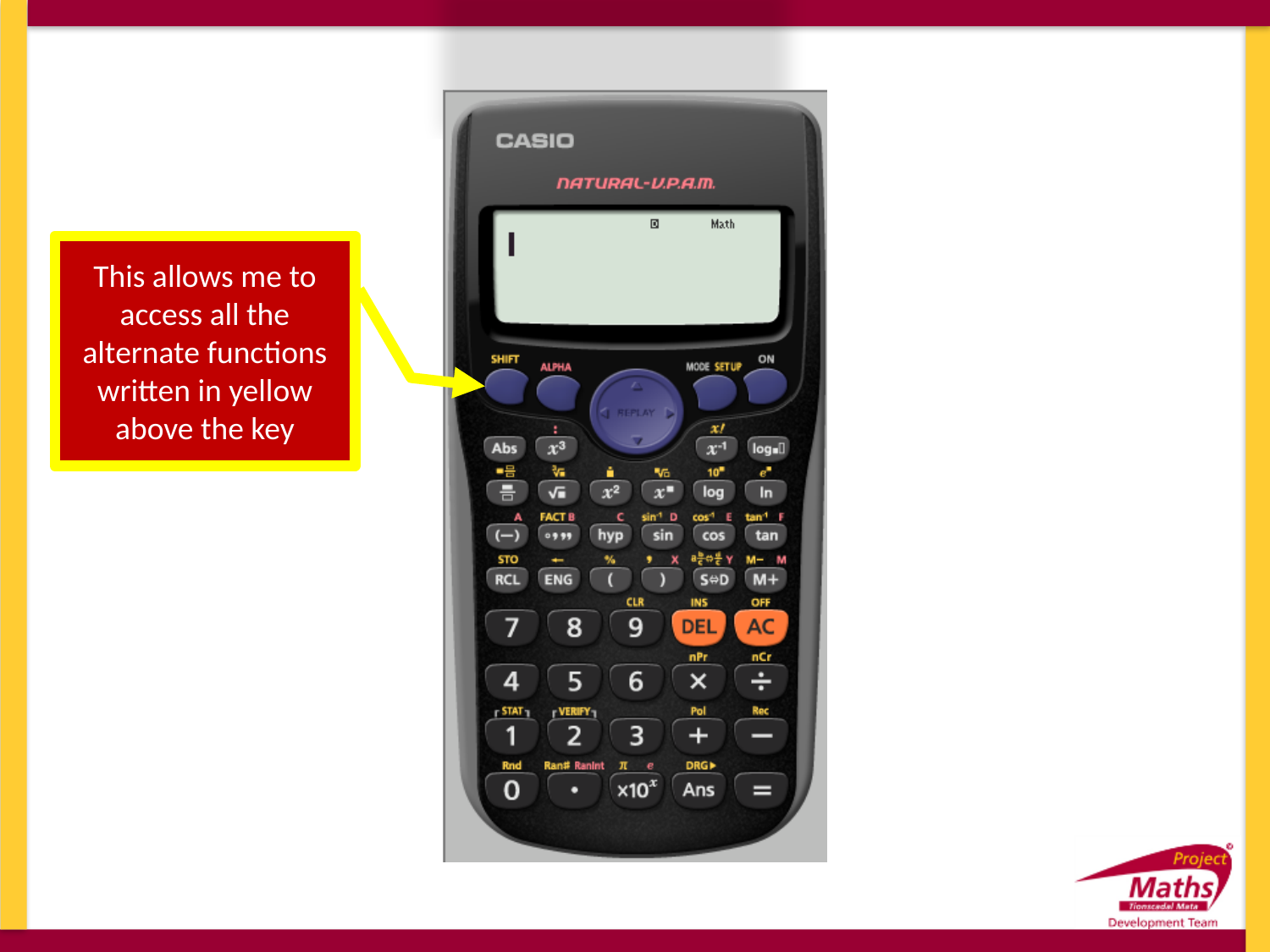

This allows me to access all the alternate functions written in yellow above the key